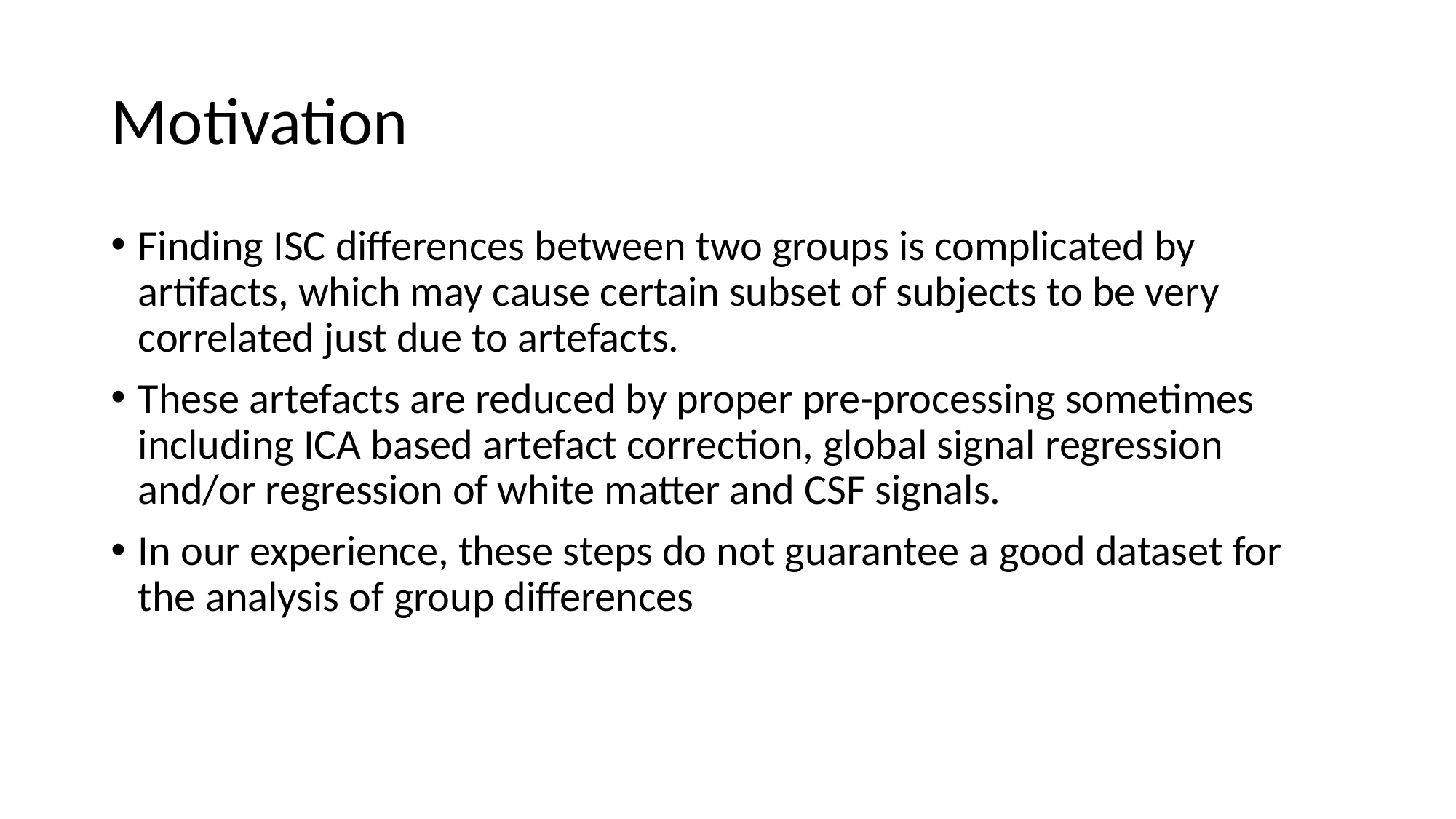

# Motivation
Finding ISC differences between two groups is complicated by artifacts, which may cause certain subset of subjects to be very correlated just due to artefacts.
These artefacts are reduced by proper pre-processing sometimes including ICA based artefact correction, global signal regression and/or regression of white matter and CSF signals.
In our experience, these steps do not guarantee a good dataset for the analysis of group differences